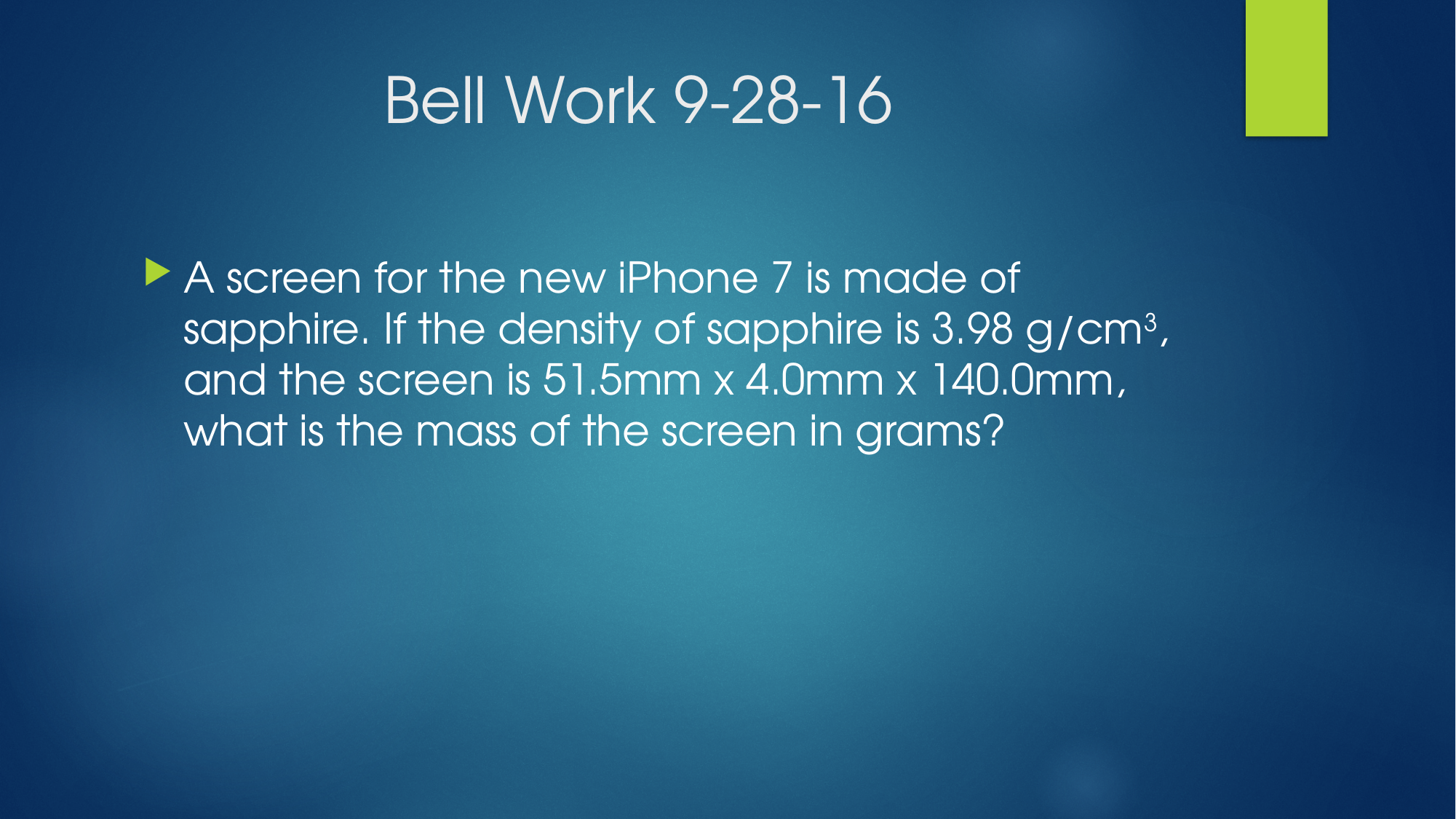

# Bell Work 9-28-16
A screen for the new iPhone 7 is made of sapphire. If the density of sapphire is 3.98 g/cm3, and the screen is 51.5mm x 4.0mm x 140.0mm, what is the mass of the screen in grams?